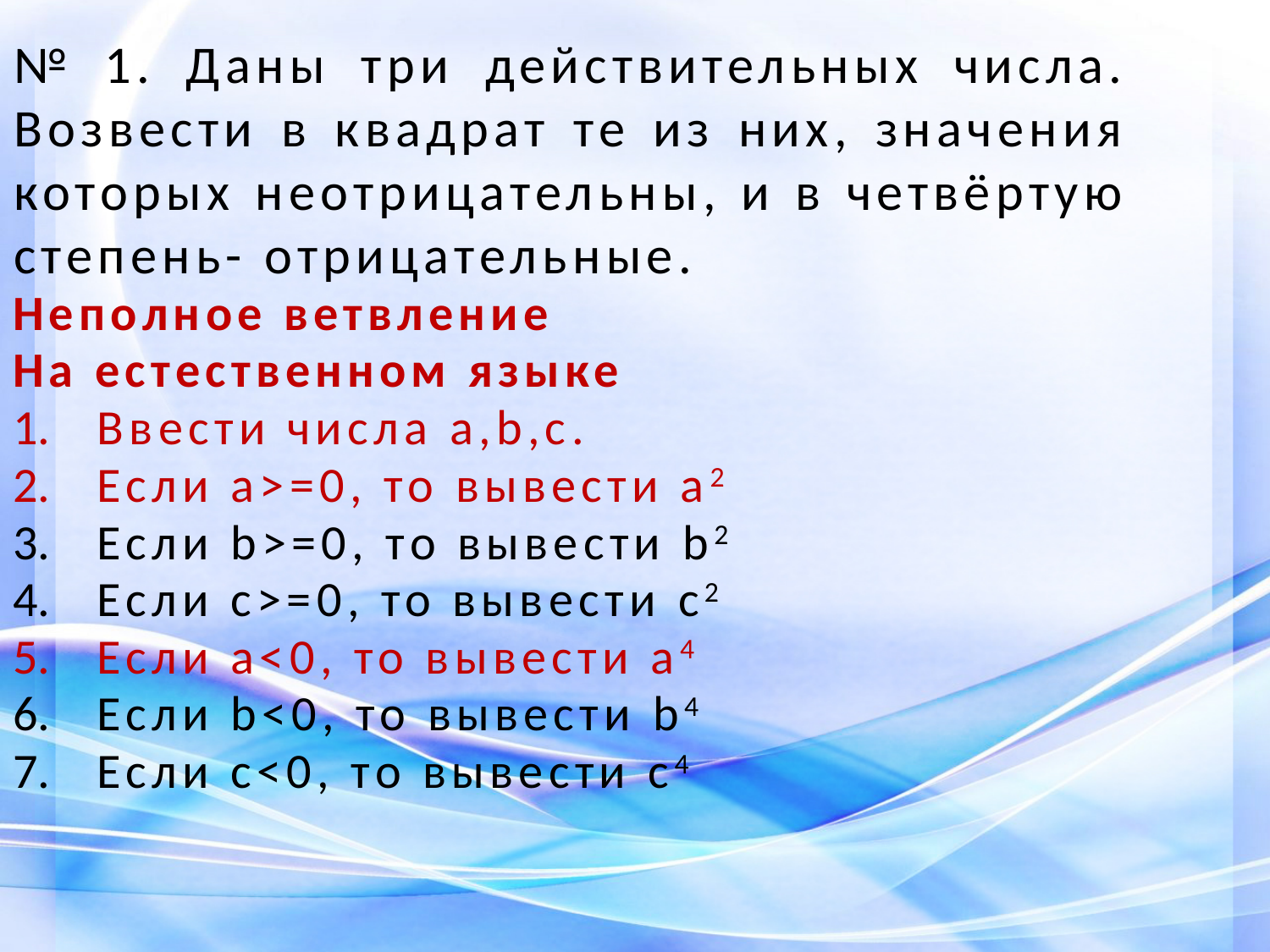

№ 1. Даны три действительных числа. Возвести в квадрат те из них, значения которых неотрицательны, и в четвёртую степень- отрицательные.
Неполное ветвление
На естественном языке
Ввести числа a,b,c.
Если a>=0, то вывести а2
Если b>=0, то вывести b2
Если c>=0, то вывести c2
Если a<0, то вывести а4
Если b<0, то вывести b4
Если c<0, то вывести c4